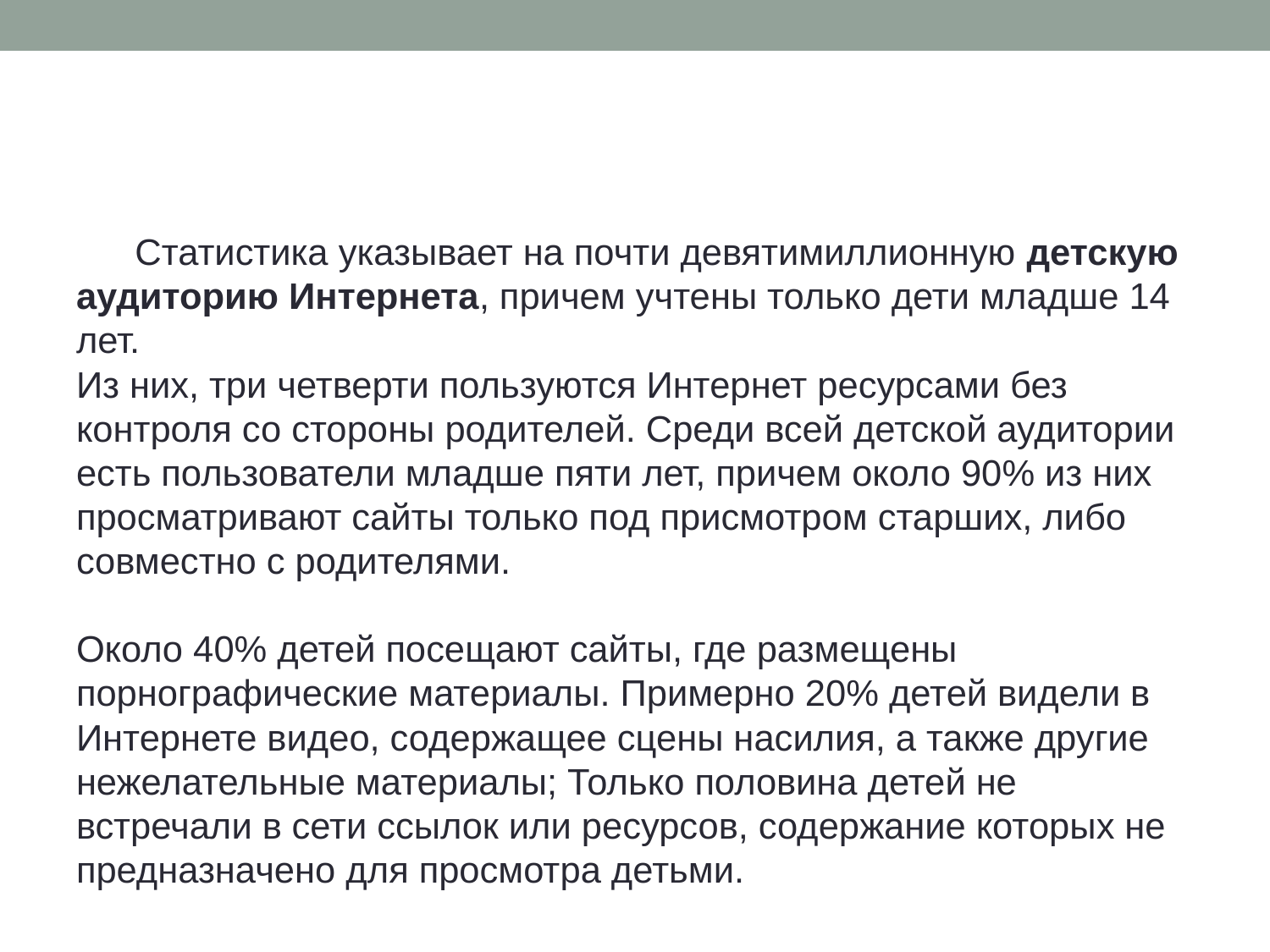

#
Статистика указывает на почти девятимиллионную детскую аудиторию Интернета, причем учтены только дети младше 14 лет.
Из них, три четверти пользуются Интернет ресурсами без контроля со стороны родителей. Среди всей детской аудитории есть пользователи младше пяти лет, причем около 90% из них просматривают сайты только под присмотром старших, либо совместно с родителями.
Около 40% детей посещают сайты, где размещены порнографические материалы. Примерно 20% детей видели в Интернете видео, содержащее сцены насилия, а также другие нежелательные материалы; Только половина детей не встречали в сети ссылок или ресурсов, содержание которых не предназначено для просмотра детьми.